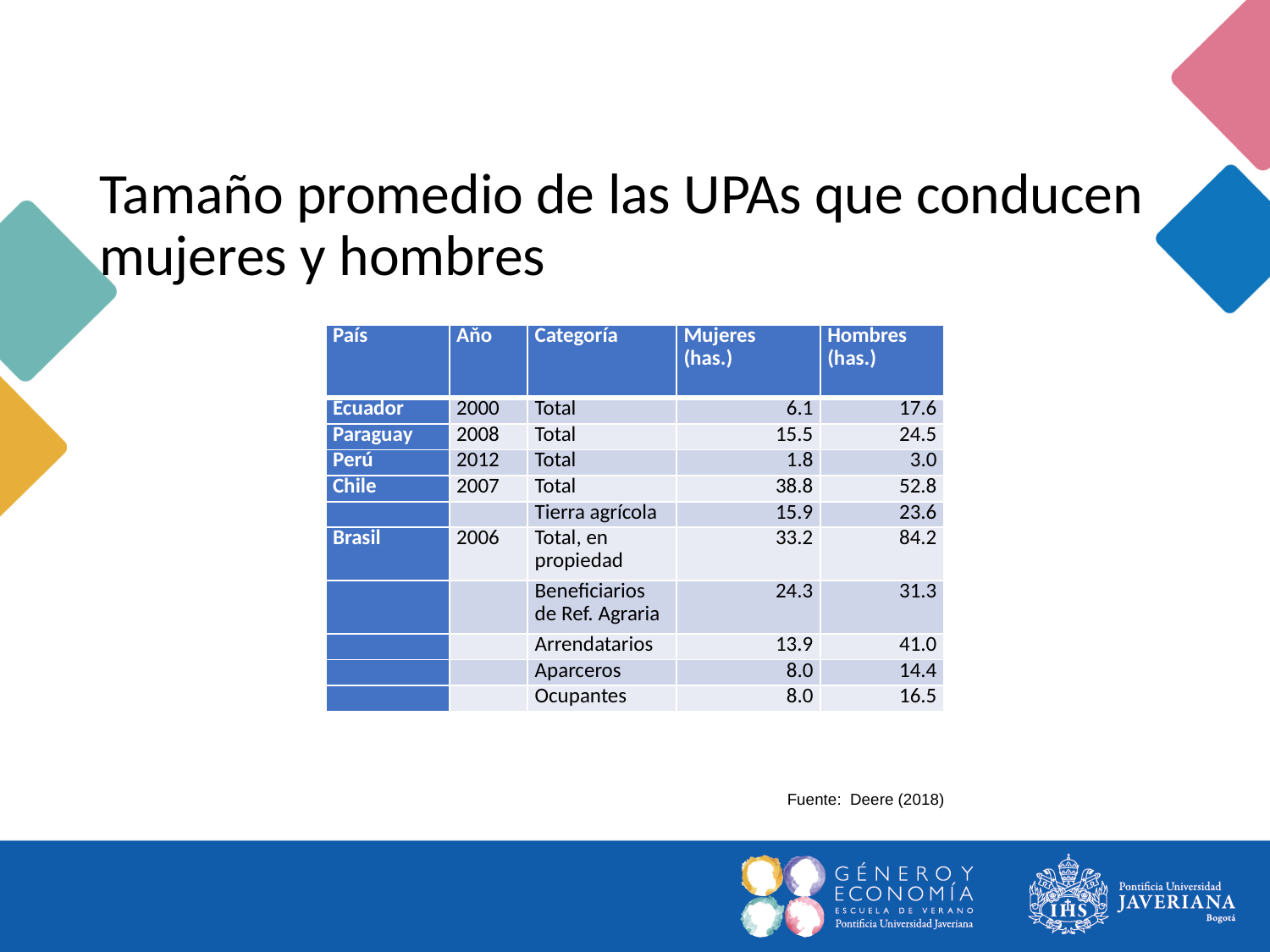

# Tamaño promedio de las UPAs que conducen mujeres y hombres
| País | Aňo | Categoría | Mujeres (has.) | Hombres (has.) |
| --- | --- | --- | --- | --- |
| Ecuador | 2000 | Total | 6.1 | 17.6 |
| Paraguay | 2008 | Total | 15.5 | 24.5 |
| Perú | 2012 | Total | 1.8 | 3.0 |
| Chile | 2007 | Total | 38.8 | 52.8 |
|  |  | Tierra agrícola | 15.9 | 23.6 |
| Brasil | 2006 | Total, en propiedad | 33.2 | 84.2 |
|  |  | Beneficiarios de Ref. Agraria | 24.3 | 31.3 |
|  |  | Arrendatarios | 13.9 | 41.0 |
|  |  | Aparceros | 8.0 | 14.4 |
|  |  | Ocupantes | 8.0 | 16.5 |
Fuente:  Deere (2018)